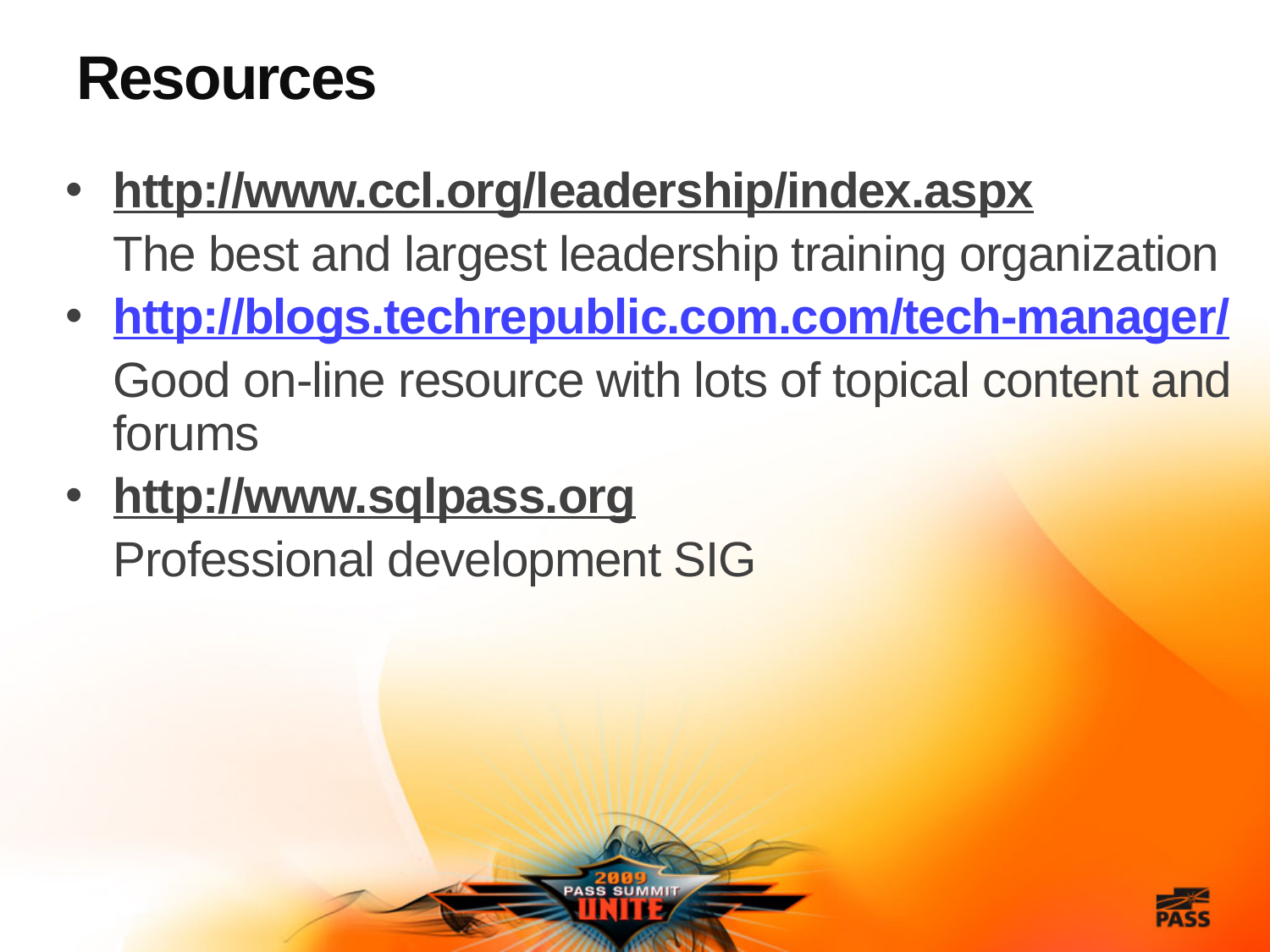

# Resources
http://www.ccl.org/leadership/index.aspx
	The best and largest leadership training organization
http://blogs.techrepublic.com.com/tech-manager/
	Good on-line resource with lots of topical content and forums
http://www.sqlpass.org
	Professional development SIG